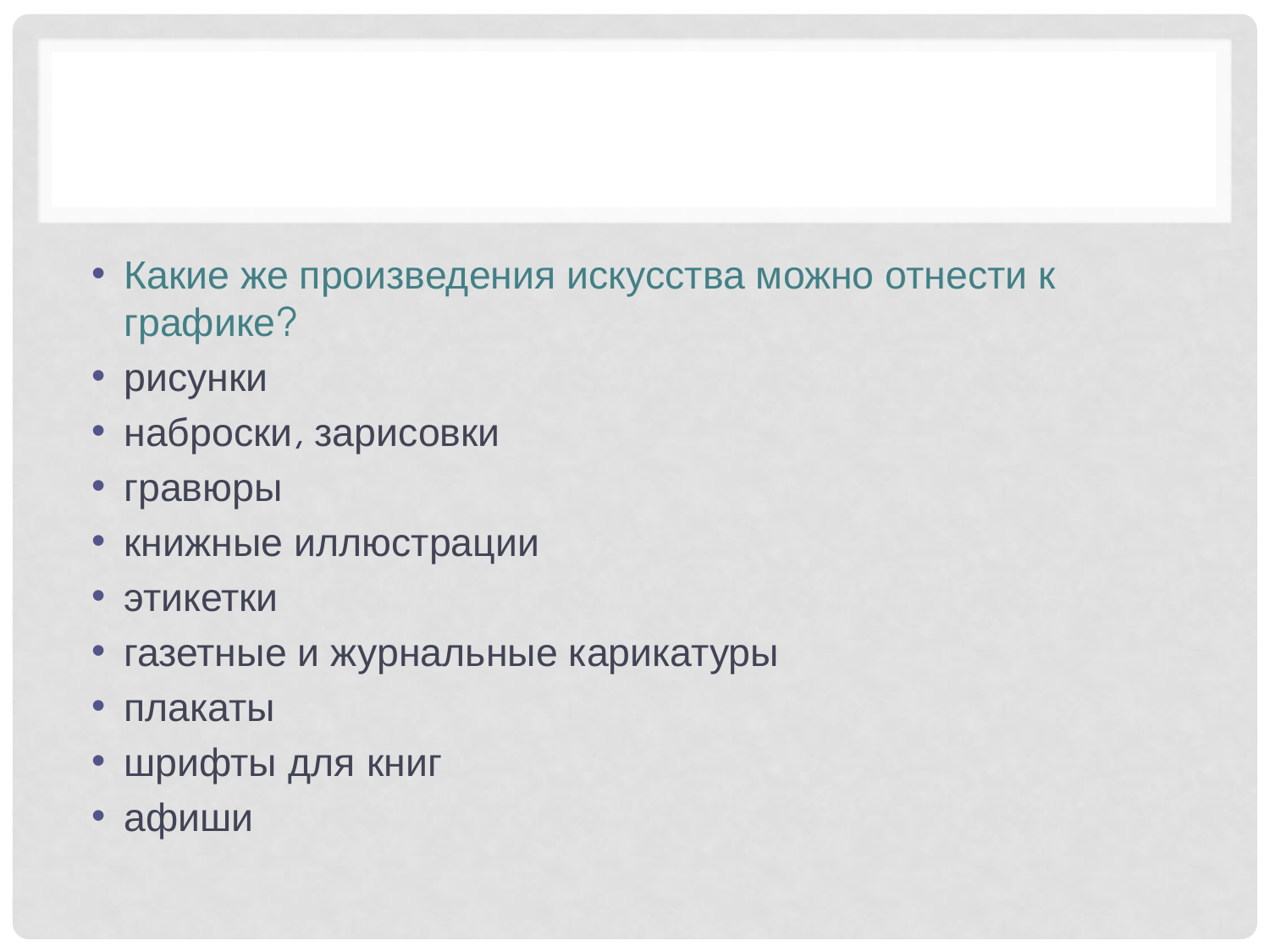

#
Какие же произведения искусства можно отнести к графике?
рисунки
наброски, зарисовки
гравюры
книжные иллюстрации
этикетки
газетные и журнальные карикатуры
плакаты
шрифты для книг
афиши